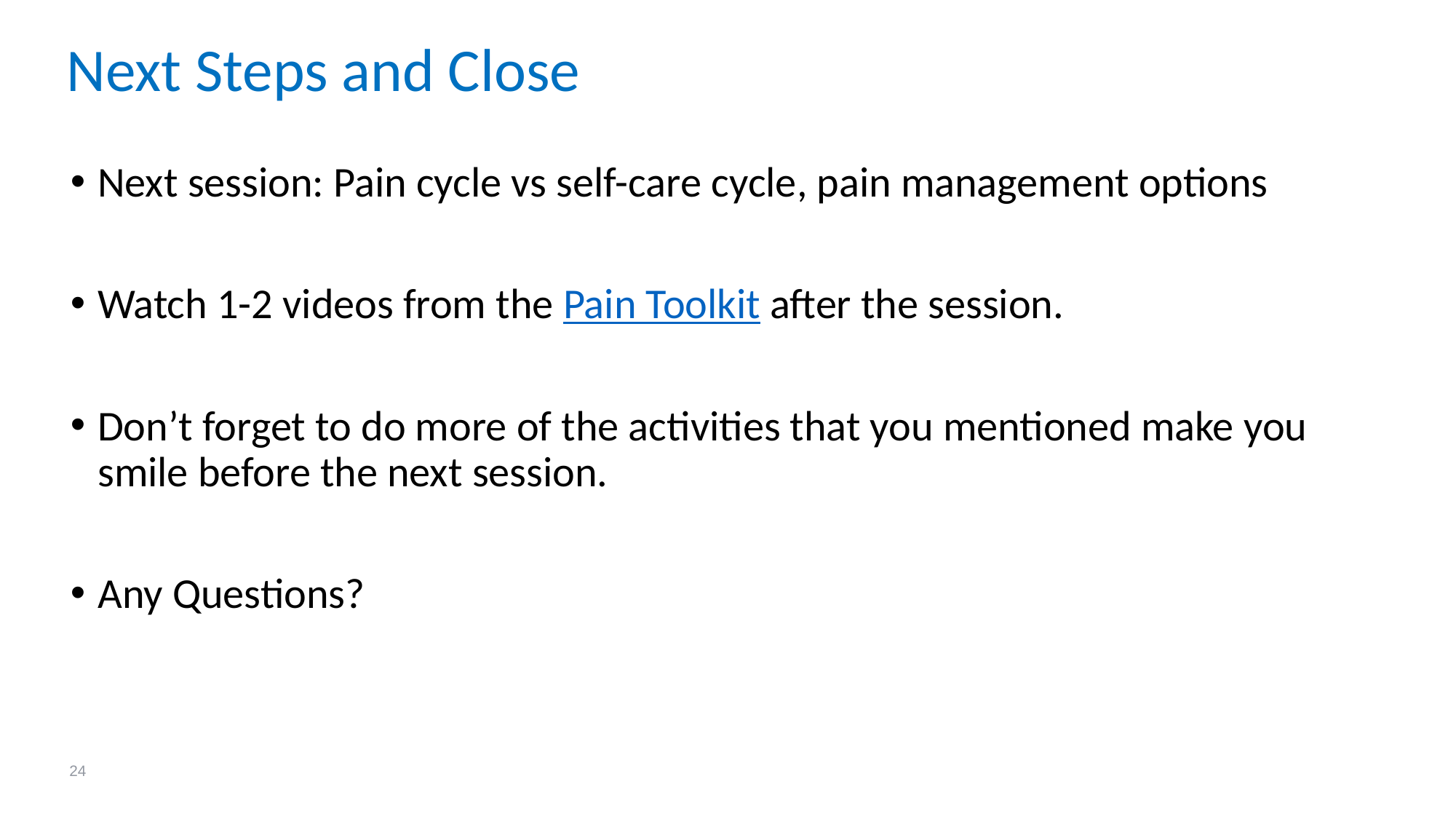

# Next Steps and Close
Next session: Pain cycle vs self-care cycle, pain management options

Watch 1-2 videos from the Pain Toolkit after the session.

Don’t forget to do more of the activities that you mentioned make you smile before the next session.

Any Questions?

24